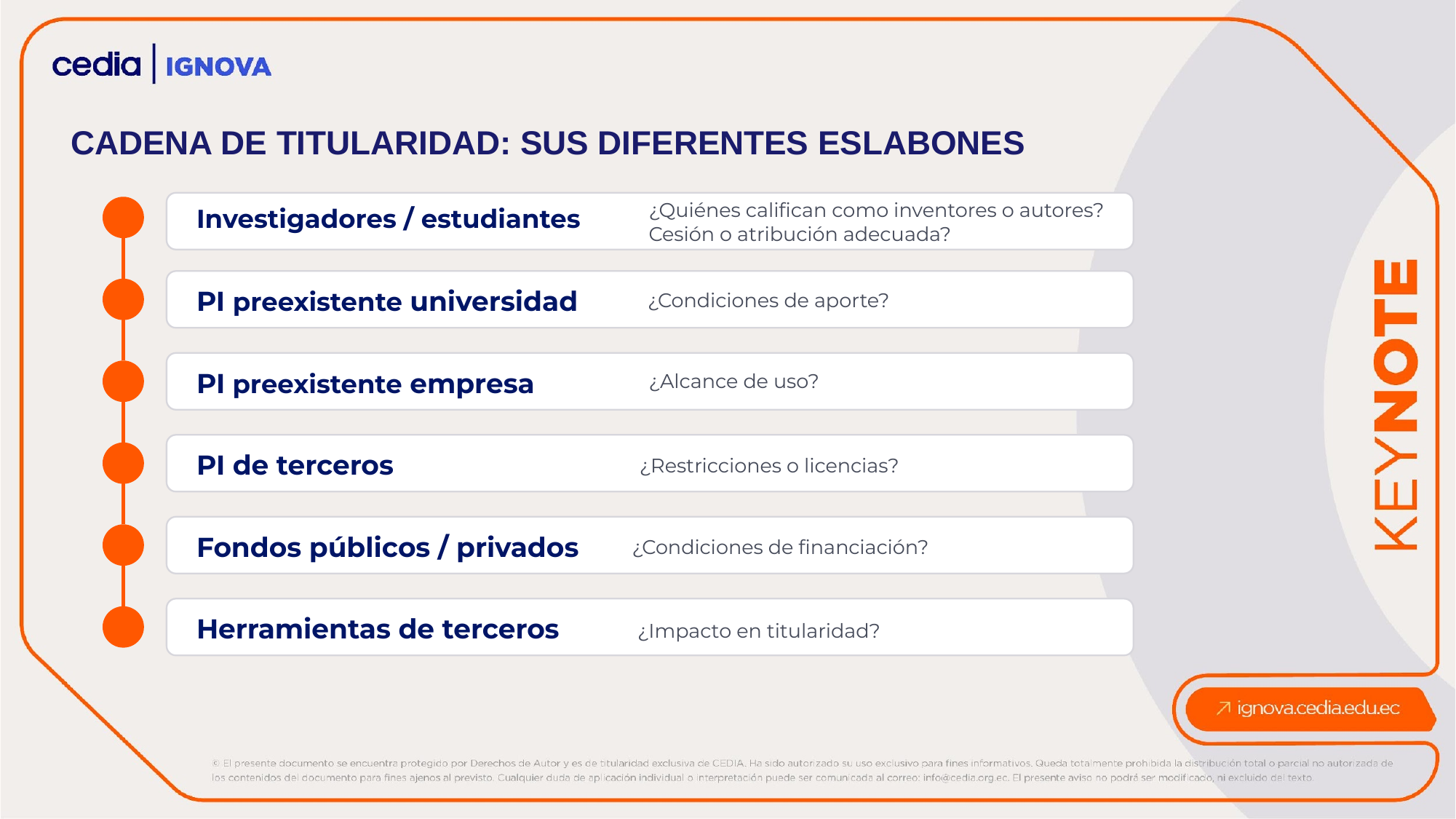

CADENA DE TITULARIDAD: SUS DIFERENTES ESLABONES

¿Quiénes califican como inventores o autores? Cesión o atribución adecuada?

Investigadores / estudiantes

PI preexistente universidad
¿Condiciones de aporte?

PI preexistente empresa
¿Alcance de uso?

PI de terceros
¿Restricciones o licencias?

Fondos públicos / privados
¿Condiciones de financiación?

Herramientas de terceros
¿Impacto en titularidad?